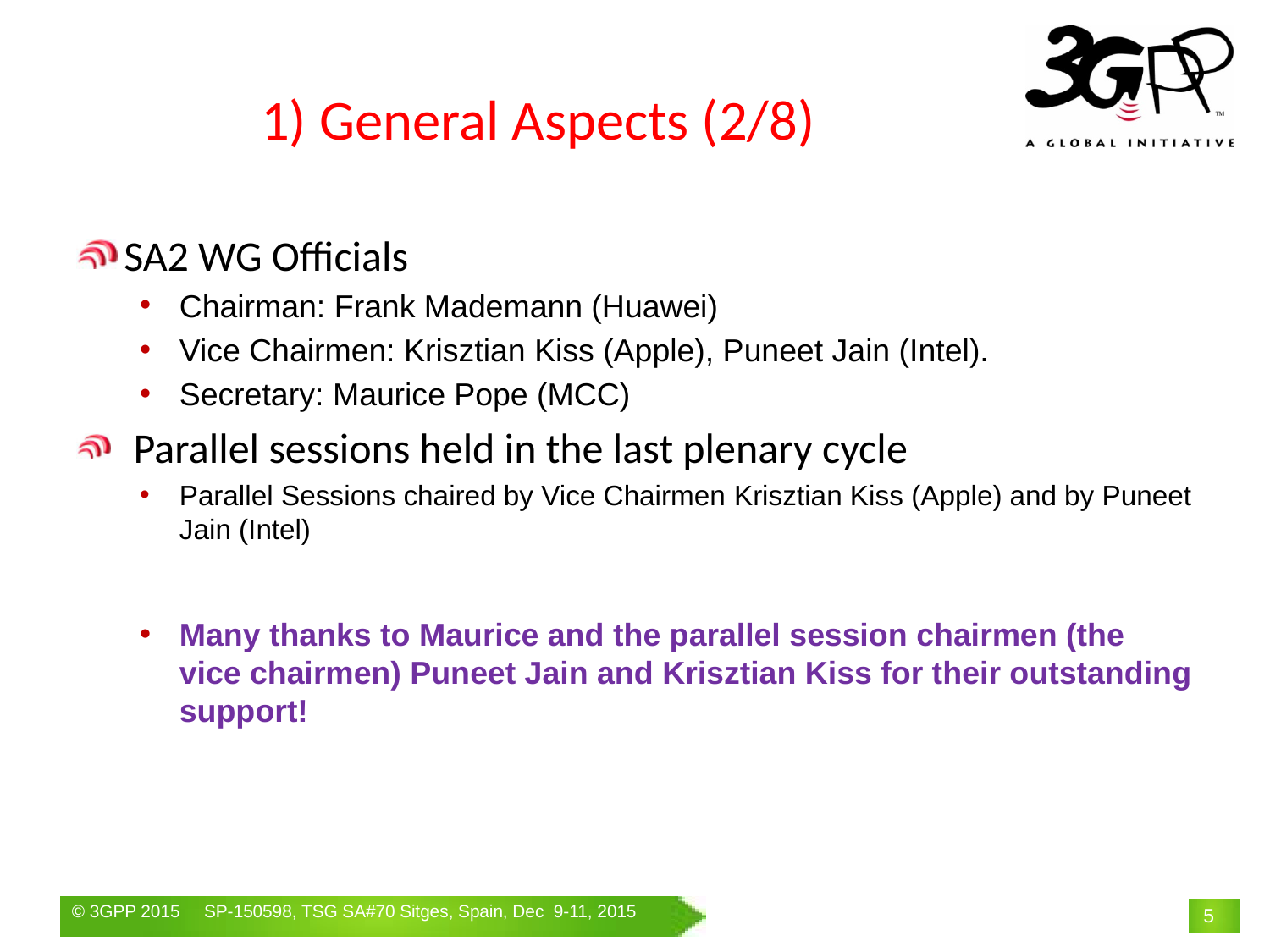

# 1) General Aspects (2/8)
SA2 WG Officials
Chairman: Frank Mademann (Huawei)
Vice Chairmen: Krisztian Kiss (Apple), Puneet Jain (Intel).
Secretary: Maurice Pope (MCC)
 Parallel sessions held in the last plenary cycle
Parallel Sessions chaired by Vice Chairmen Krisztian Kiss (Apple) and by Puneet Jain (Intel)

Many thanks to Maurice and the parallel session chairmen (the vice chairmen) Puneet Jain and Krisztian Kiss for their outstanding support!